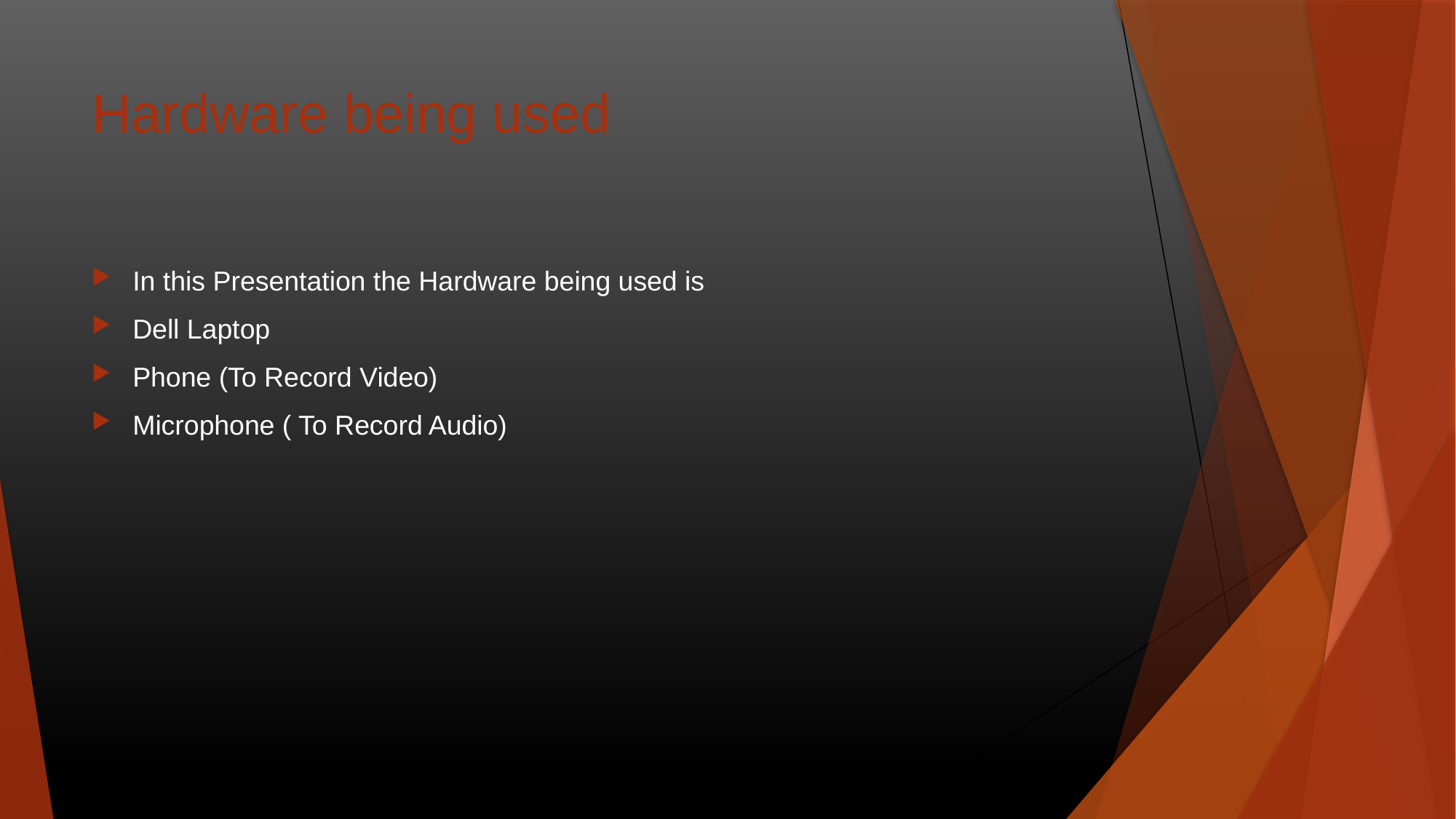

# Hardware being used
In this Presentation the Hardware being used is
Dell Laptop
Phone (To Record Video)
Microphone ( To Record Audio)